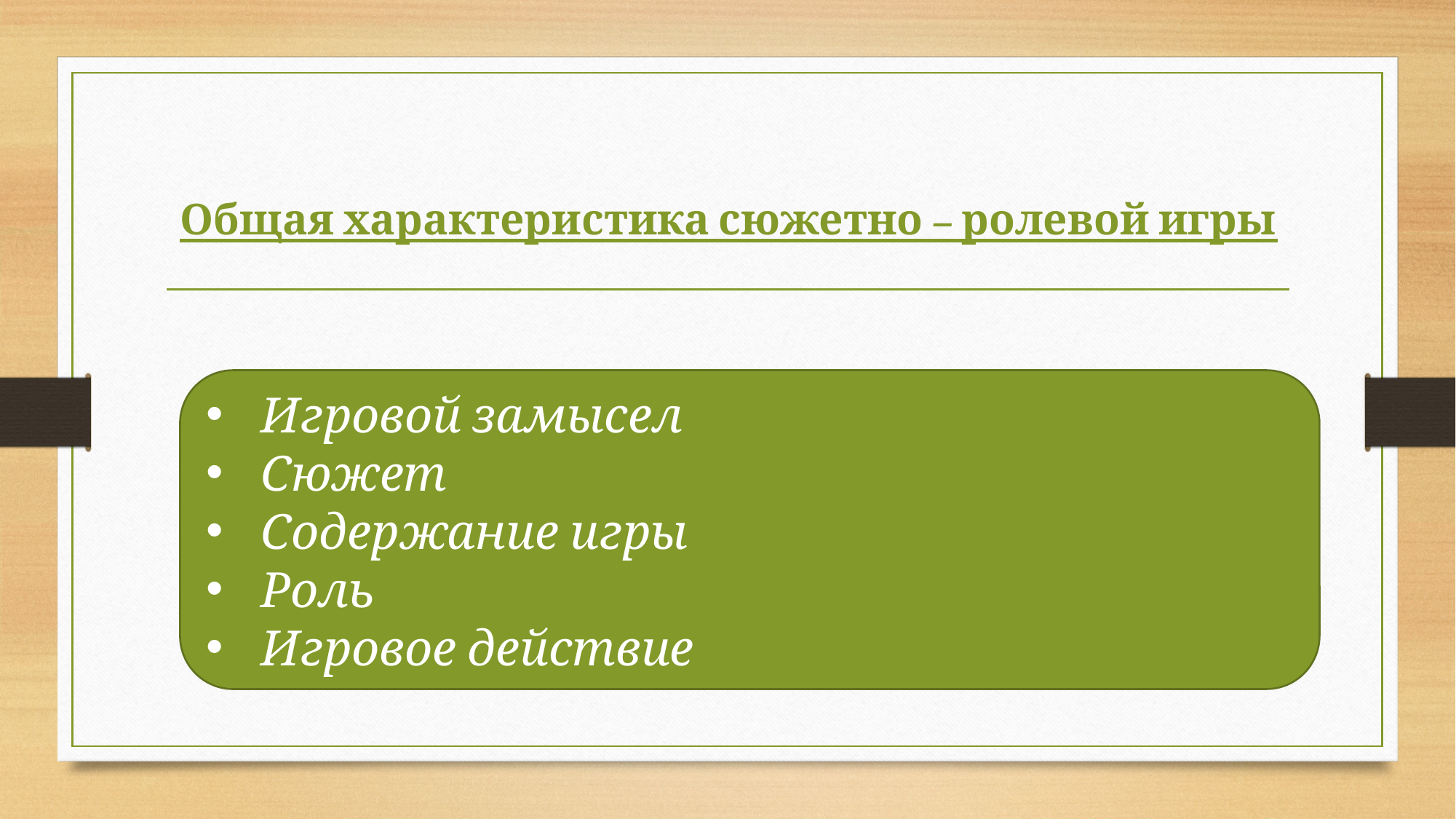

# Общая характеристика сюжетно – ролевой игры
Игровой замысел
Сюжет
Содержание игры
Роль
Игровое действие